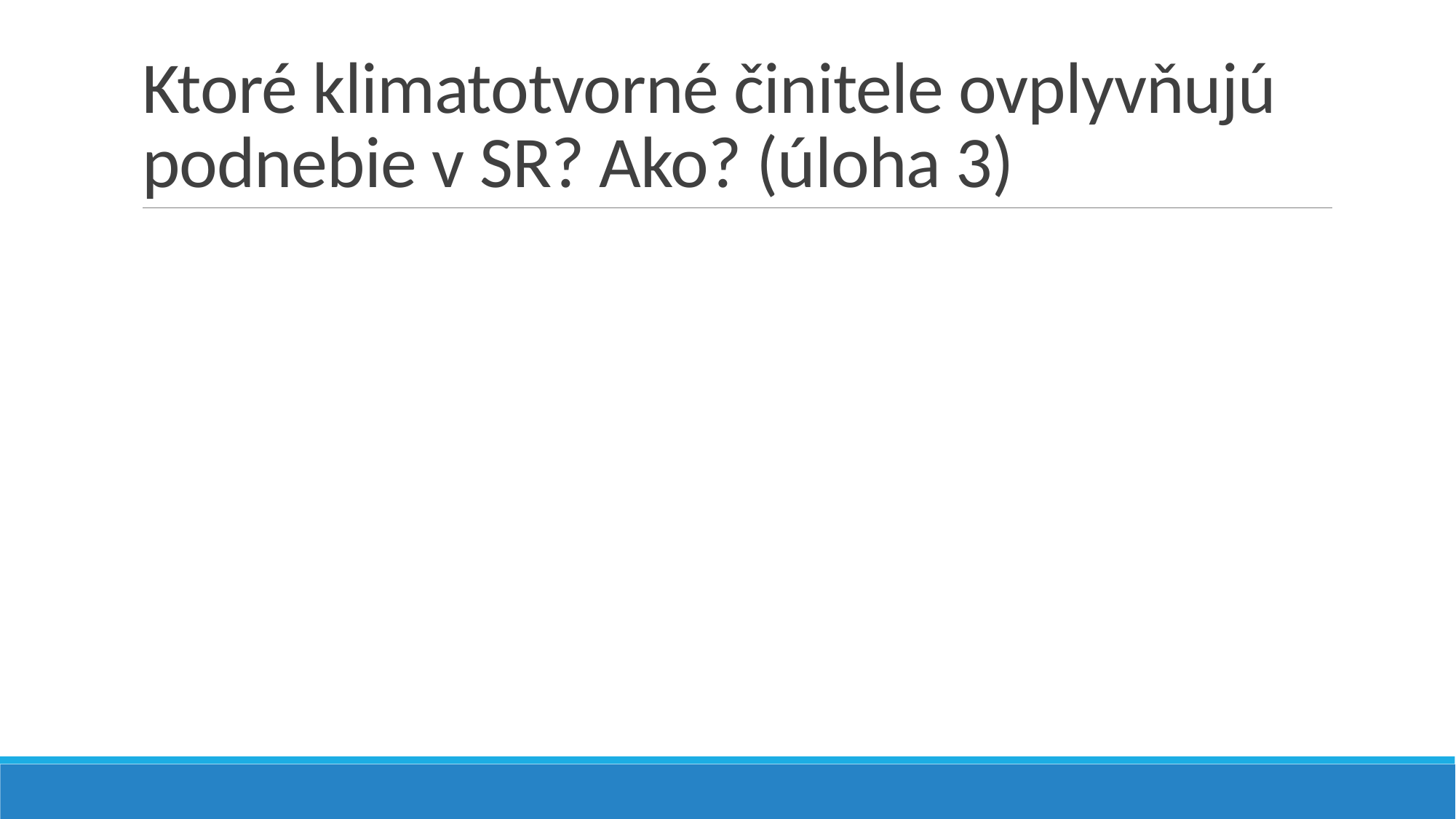

# Ktoré klimatotvorné činitele ovplyvňujú podnebie v SR? Ako? (úloha 3)